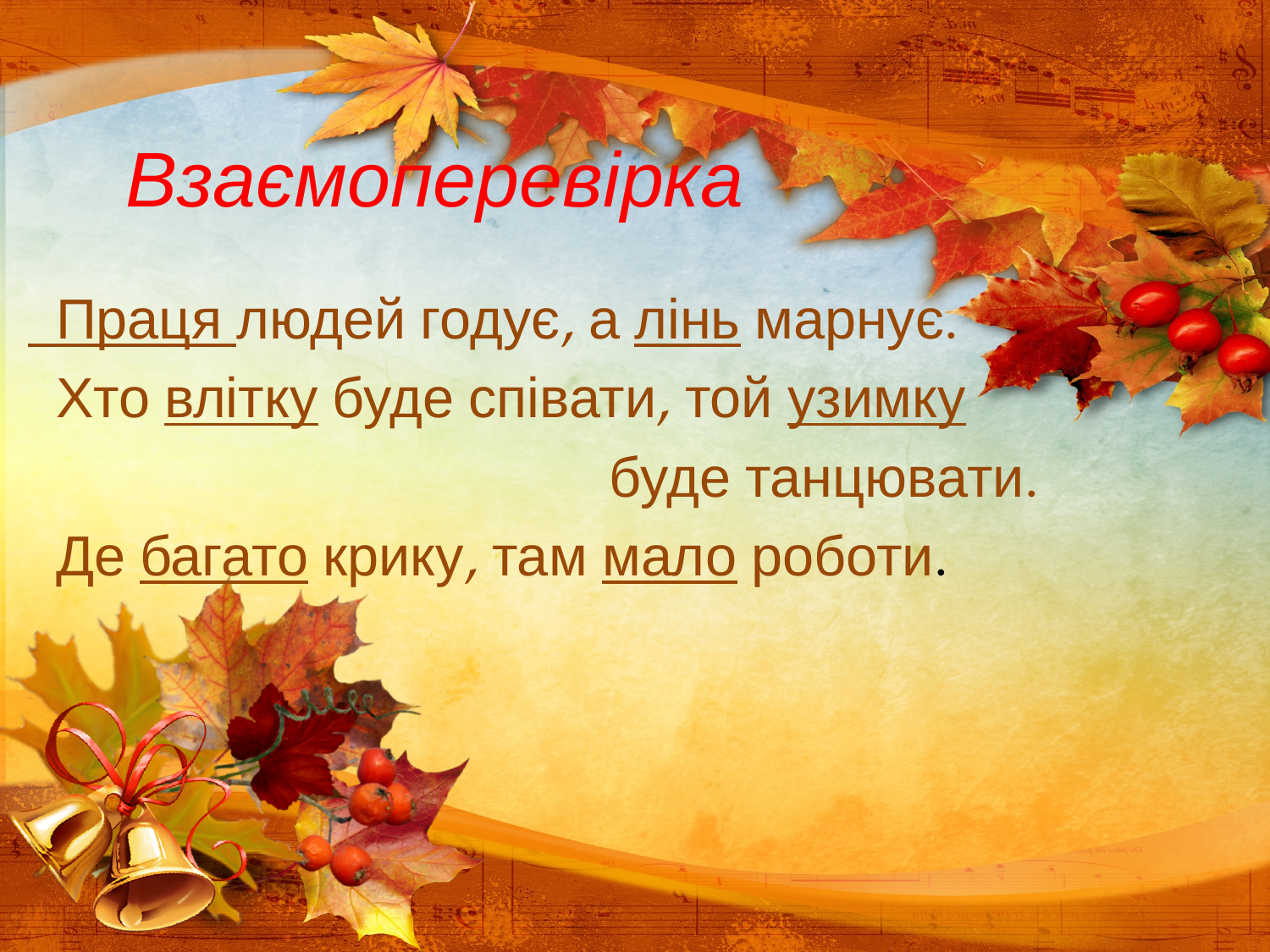

# Взаємоперевірка
  Праця людей годує, а лінь марнує.
  Хто влітку буде співати, той узимку
                                         буде танцювати.
  Де багато крику, там мало роботи.